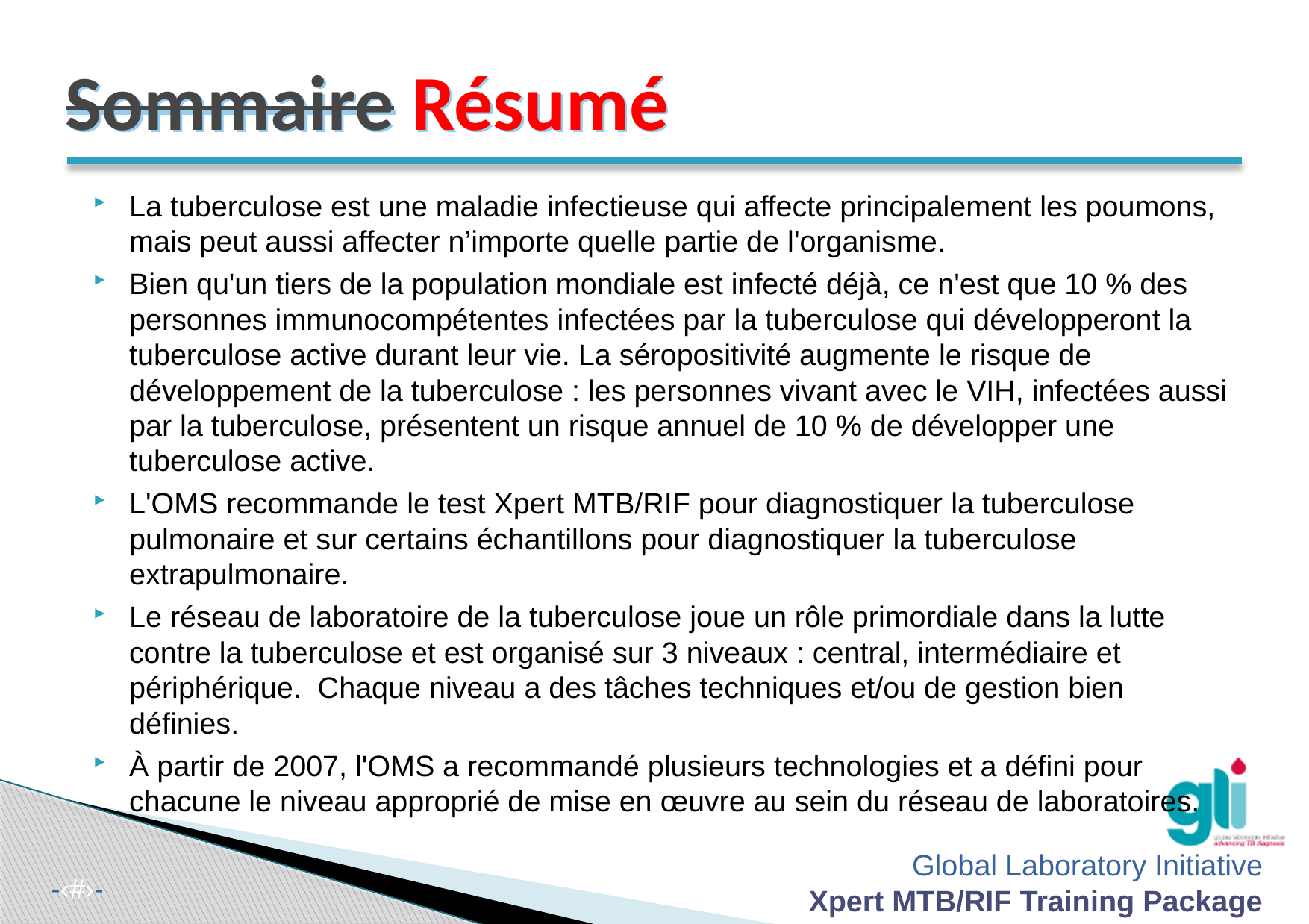

# Sommaire Résumé
La tuberculose est une maladie infectieuse qui affecte principalement les poumons, mais peut aussi affecter n’importe quelle partie de l'organisme.
Bien qu'un tiers de la population mondiale est infecté déjà, ce n'est que 10 % des personnes immunocompétentes infectées par la tuberculose qui développeront la tuberculose active durant leur vie. La séropositivité augmente le risque de développement de la tuberculose : les personnes vivant avec le VIH, infectées aussi par la tuberculose, présentent un risque annuel de 10 % de développer une tuberculose active.
L'OMS recommande le test Xpert MTB/RIF pour diagnostiquer la tuberculose pulmonaire et sur certains échantillons pour diagnostiquer la tuberculose extrapulmonaire.
Le réseau de laboratoire de la tuberculose joue un rôle primordiale dans la lutte contre la tuberculose et est organisé sur 3 niveaux : central, intermédiaire et périphérique.  Chaque niveau a des tâches techniques et/ou de gestion bien définies.
À partir de 2007, l'OMS a recommandé plusieurs technologies et a défini pour chacune le niveau approprié de mise en œuvre au sein du réseau de laboratoires.